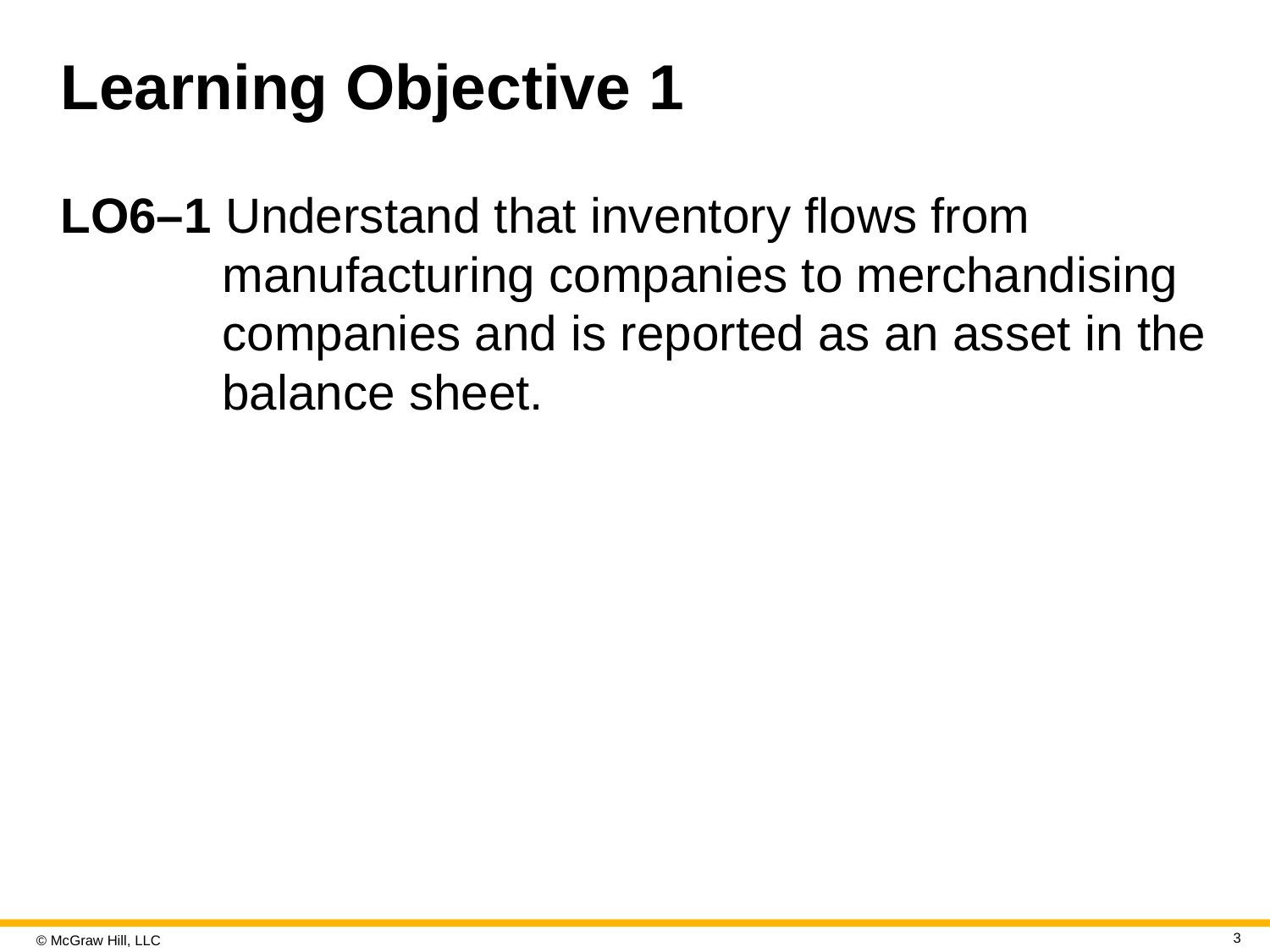

# Learning Objective 1
L O6–1 Understand that inventory flows from manufacturing companies to merchandising companies and is reported as an asset in the balance sheet.
3